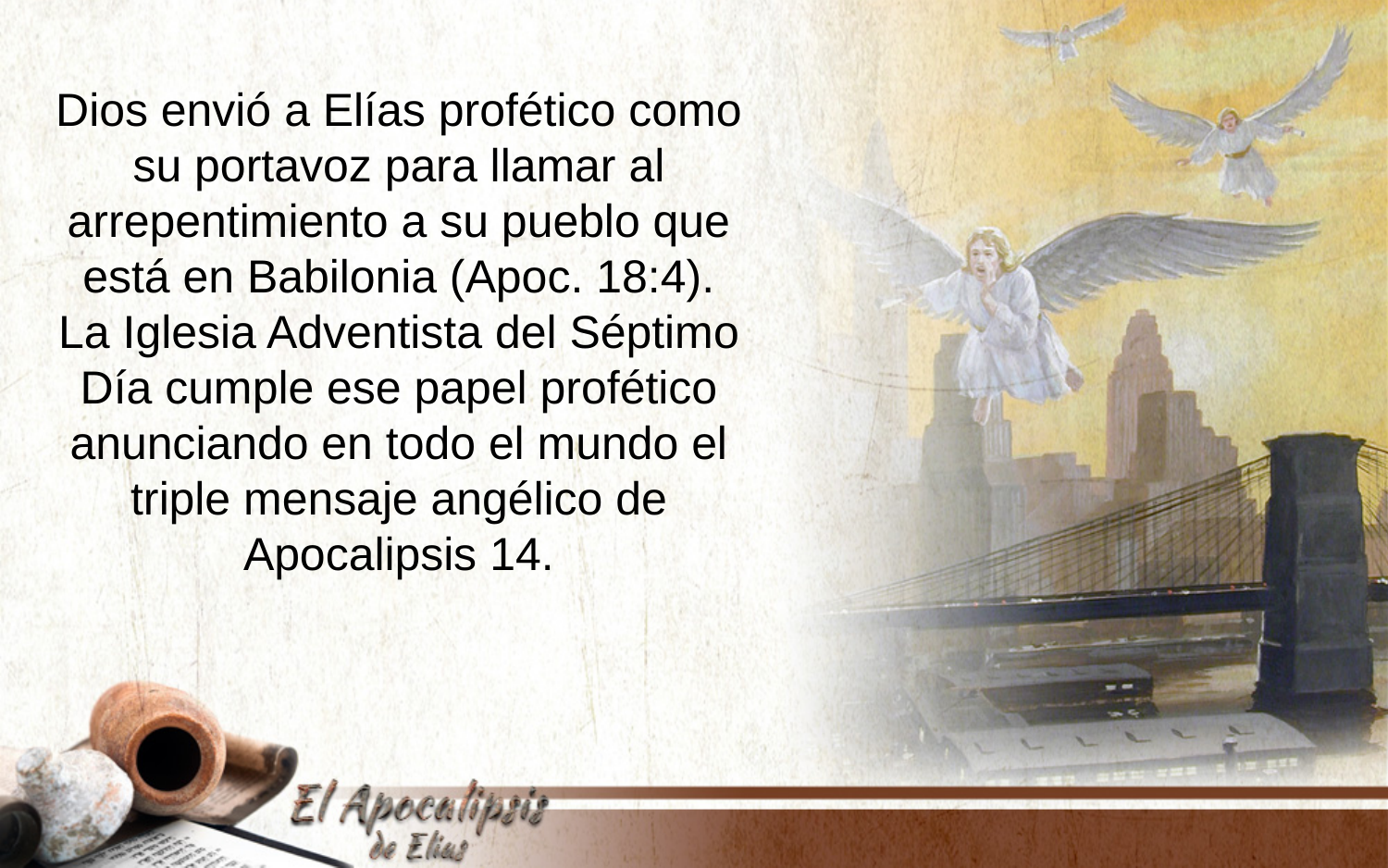

Dios envió a Elías profético como su portavoz para llamar al arrepentimiento a su pueblo que está en Babilonia (Apoc. 18:4). La Iglesia Adventista del Séptimo Día cumple ese papel profético anunciando en todo el mundo el triple mensaje angélico de Apocalipsis 14.